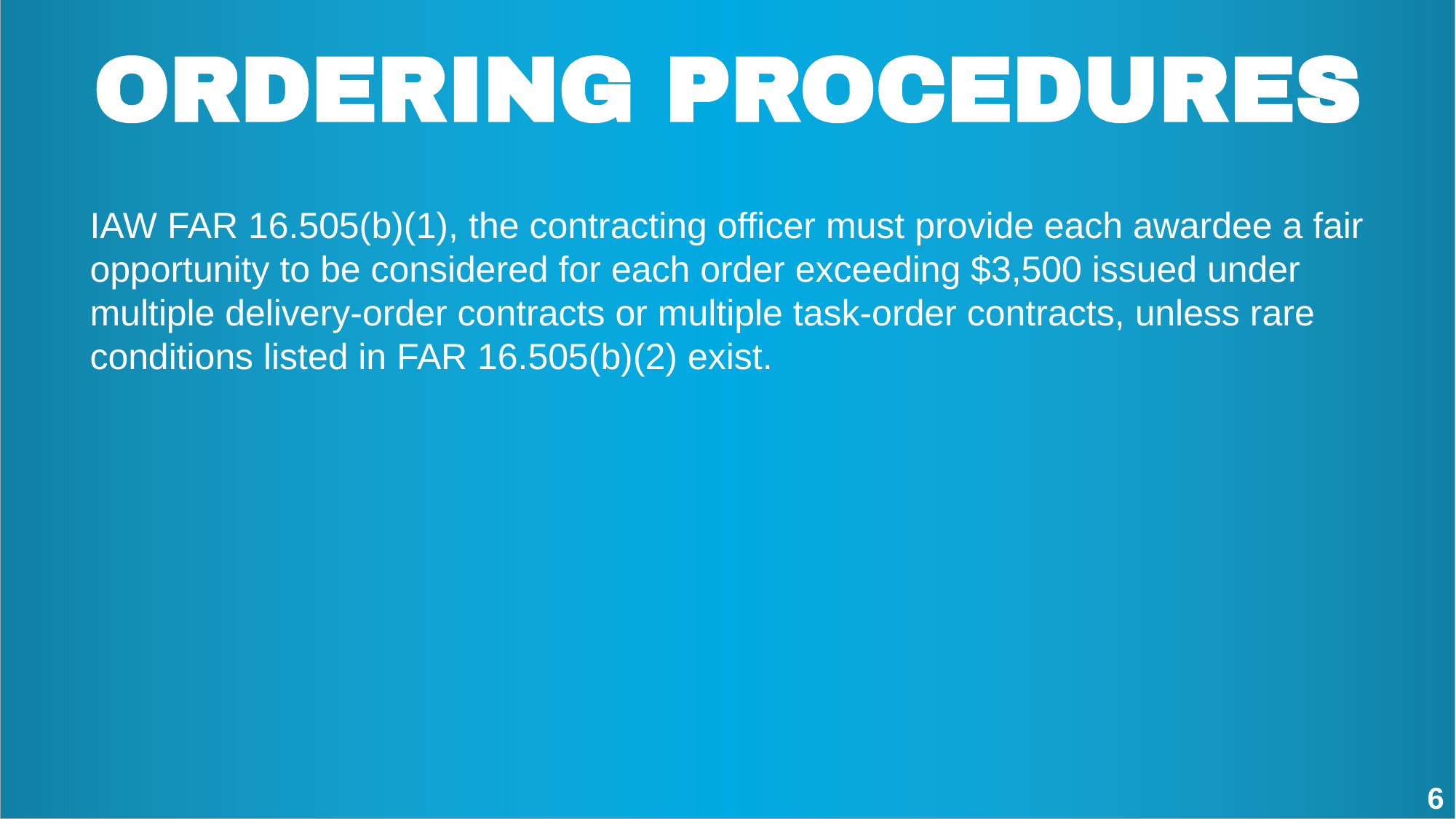

ORDERING PROCEDURES
IAW FAR 16.505(b)(1), the contracting officer must provide each awardee a fair opportunity to be considered for each order exceeding $3,500 issued under multiple delivery-order contracts or multiple task-order contracts, unless rare conditions listed in FAR 16.505(b)(2) exist.
6